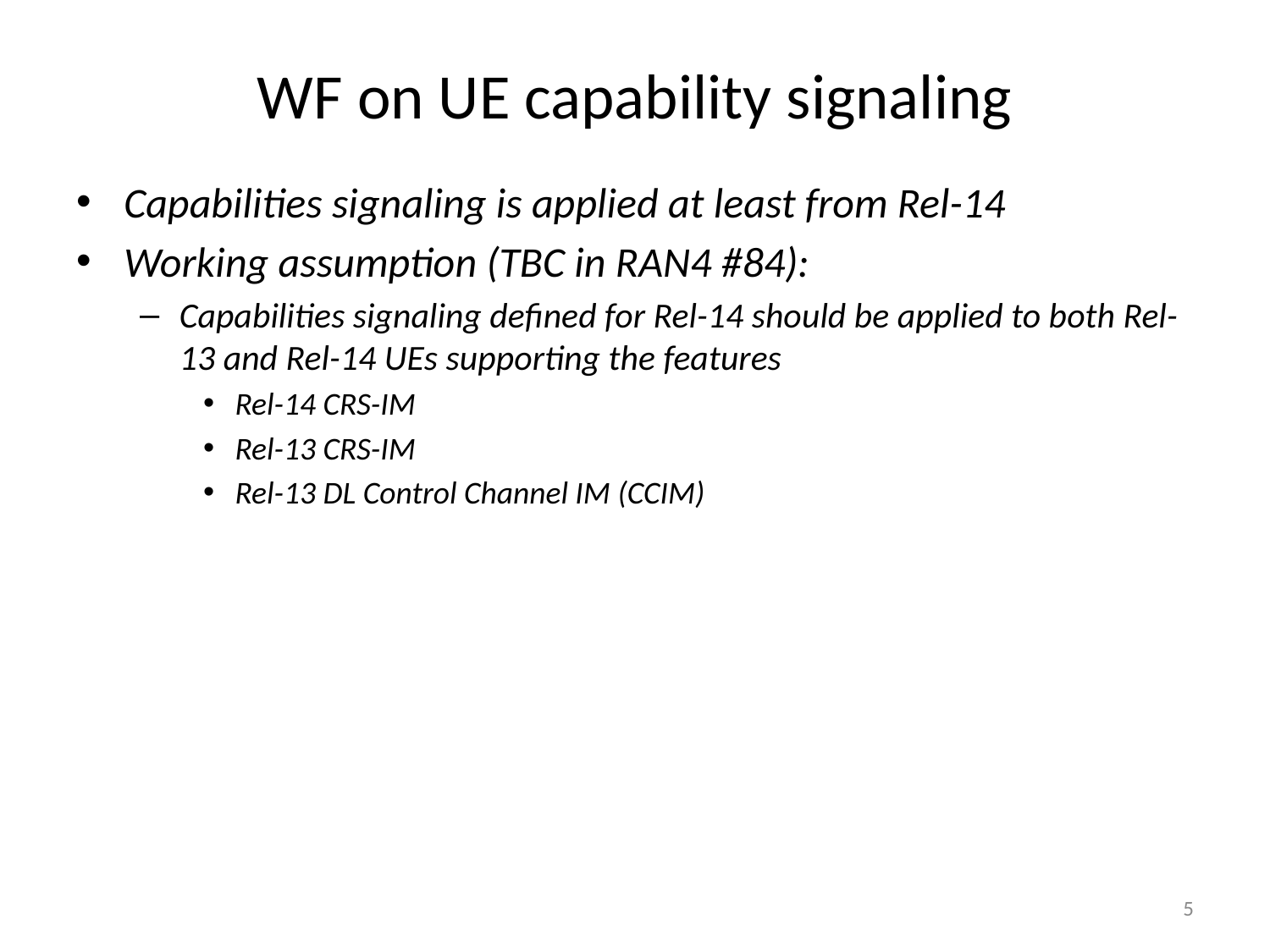

# WF on UE capability signaling
Capabilities signaling is applied at least from Rel-14
Working assumption (TBC in RAN4 #84):
Capabilities signaling defined for Rel-14 should be applied to both Rel-13 and Rel-14 UEs supporting the features
Rel-14 CRS-IM
Rel-13 CRS-IM
Rel-13 DL Control Channel IM (CCIM)

5